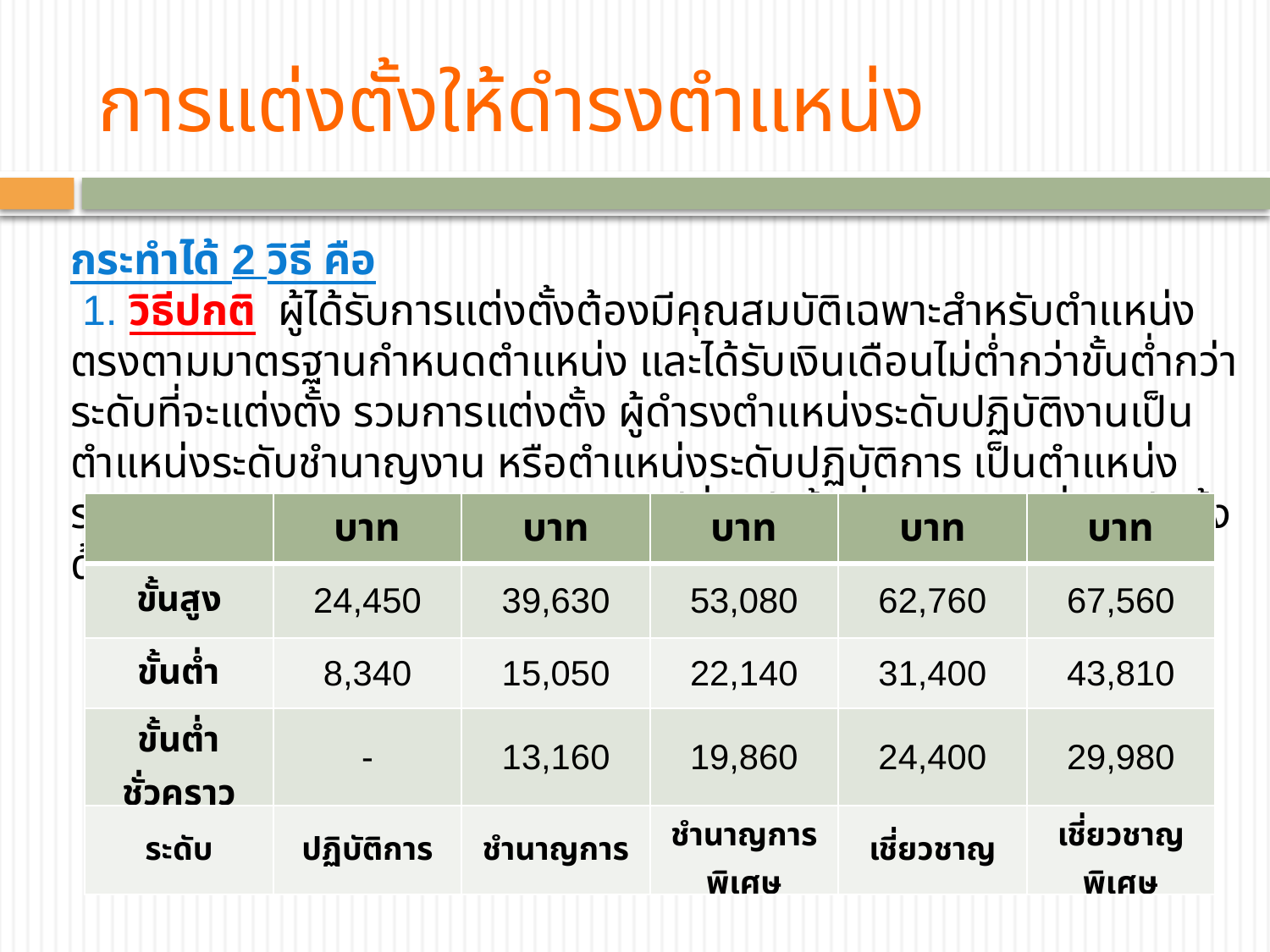

# การแต่งตั้งให้ดำรงตำแหน่ง
กระทำได้ 2 วิธี คือ
 1. วิธีปกติ  ผู้ได้รับการแต่งตั้งต้องมีคุณสมบัติเฉพาะสำหรับตำแหน่งตรงตามมาตรฐานกำหนดตำแหน่ง และได้รับเงินเดือนไม่ต่ำกว่าขั้นต่ำกว่าระดับที่จะแต่งตั้ง รวมการแต่งตั้ง ผู้ดำรงตำแหน่งระดับปฏิบัติงานเป็นตำแหน่งระดับชำนาญงาน หรือตำแหน่งระดับปฏิบัติการ เป็นตำแหน่งระดับชำนาญการต้องได้รับเงินเดือนไม่ต่ำกว่าขั้นต่ำของระดับที่จะแต่งตั้งด้วยเช่นกัน

|  | บาท | บาท | บาท | บาท | บาท |
| --- | --- | --- | --- | --- | --- |
| ขั้นสูง | 24,450 | 39,630 | 53,080 | 62,760 | 67,560 |
| ขั้นต่ำ | 8,340 | 15,050 | 22,140 | 31,400 | 43,810 |
| ขั้นต่ำ ชั่วคราว | - | 13,160 | 19,860 | 24,400 | 29,980 |
| ระดับ | ปฏิบัติการ | ชำนาญการ | ชำนาญการพิเศษ | เชี่ยวชาญ | เชี่ยวชาญพิเศษ |